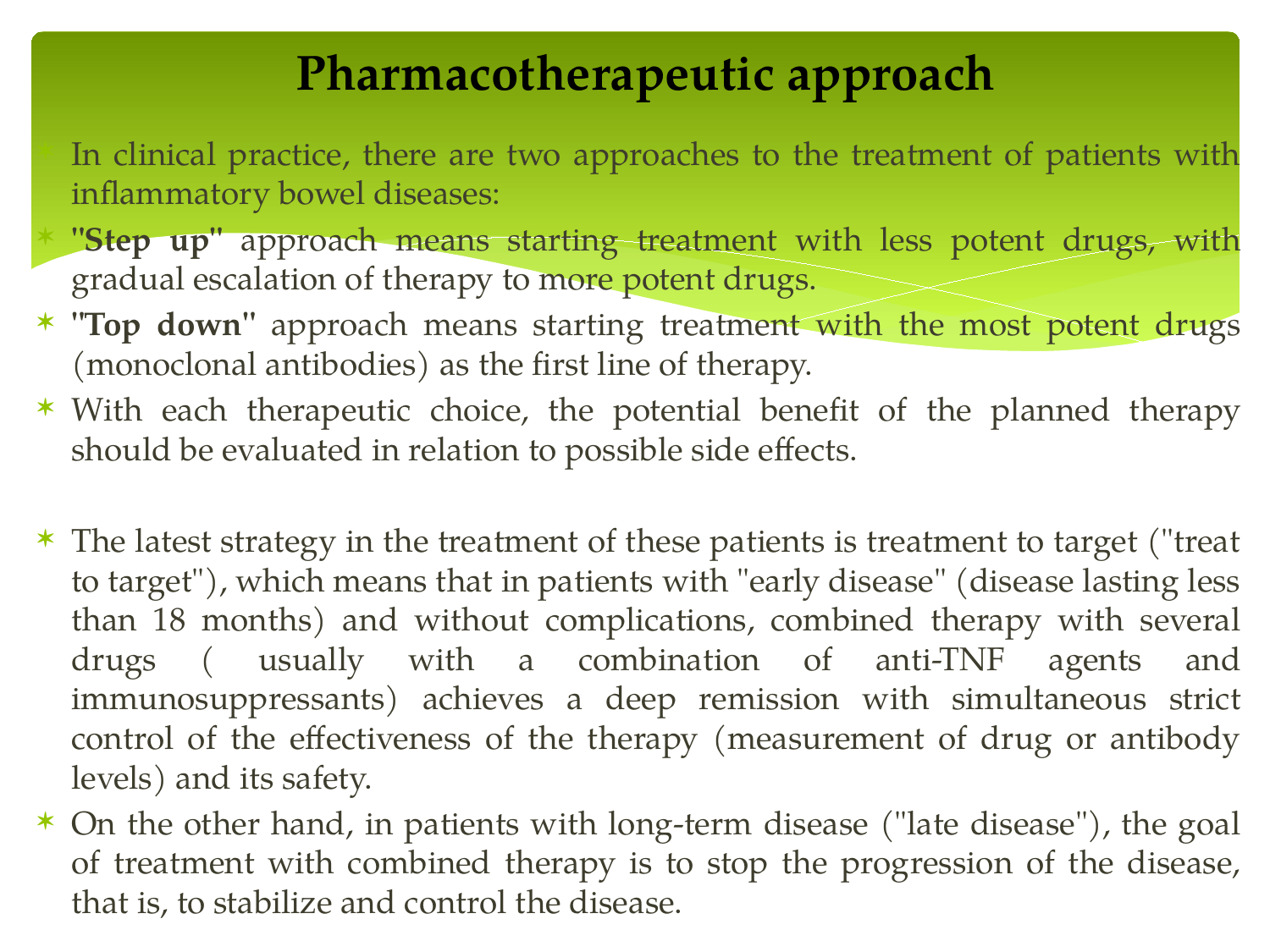

# Pharmacotherapeutic approach
In clinical practice, there are two approaches to the treatment of patients with inflammatory bowel diseases:
"Step up" approach means starting treatment with less potent drugs, with gradual escalation of therapy to more potent drugs.
"Top down" approach means starting treatment with the most potent drugs (monoclonal antibodies) as the first line of therapy.
With each therapeutic choice, the potential benefit of the planned therapy should be evaluated in relation to possible side effects.

The latest strategy in the treatment of these patients is treatment to target ("treat to target"), which means that in patients with "early disease" (disease lasting less than 18 months) and without complications, combined therapy with several drugs ( usually with a combination of anti-TNF agents and immunosuppressants) achieves a deep remission with simultaneous strict control of the effectiveness of the therapy (measurement of drug or antibody levels) and its safety.
On the other hand, in patients with long-term disease ("late disease"), the goal of treatment with combined therapy is to stop the progression of the disease, that is, to stabilize and control the disease.